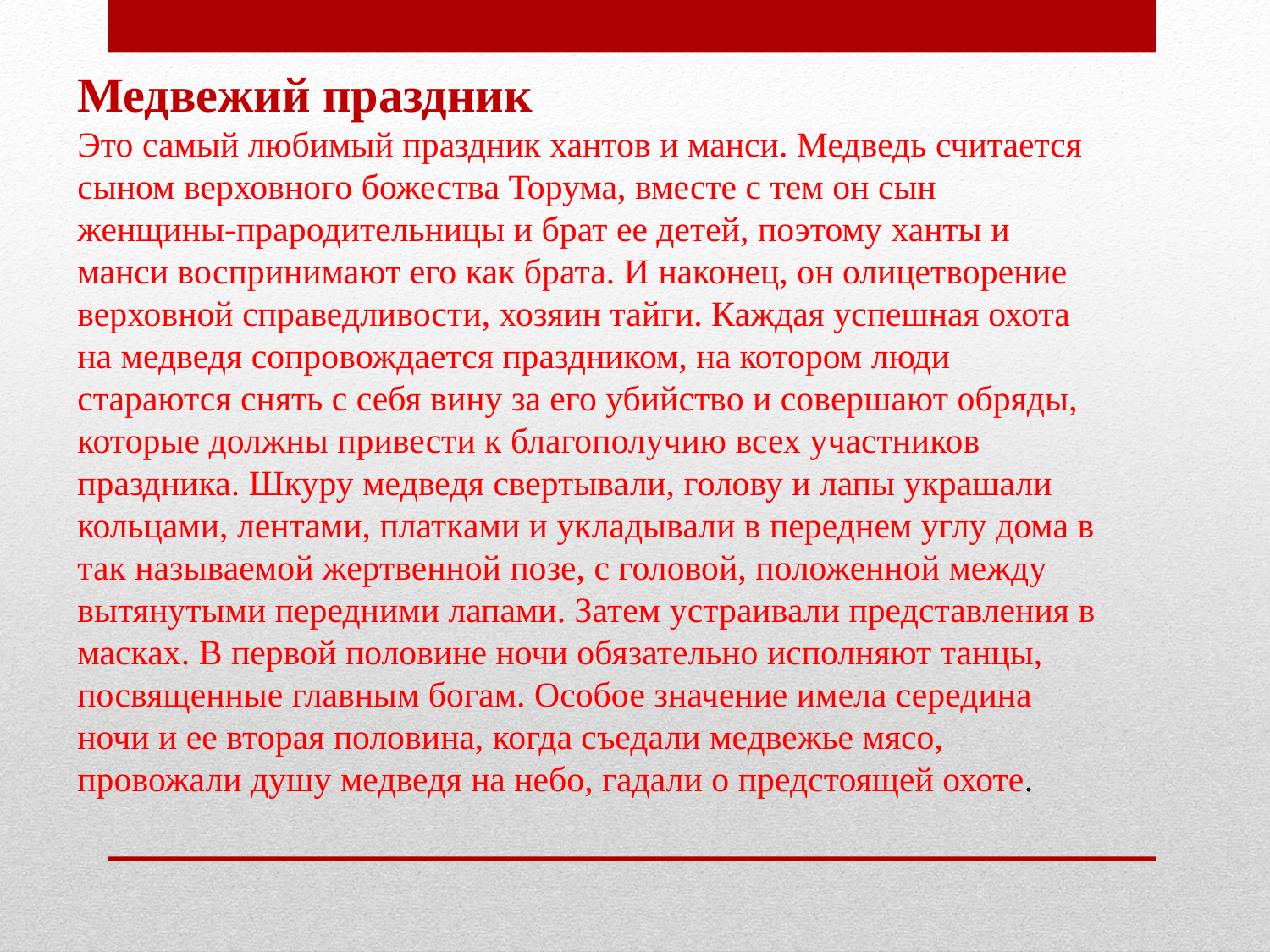

Медвежий праздник
Это самый любимый праздник хантов и манси. Медведь считается сыном верховного божества Торума, вместе с тем он сын женщины-прародительницы и брат ее детей, поэтому ханты и манси воспринимают его как брата. И наконец, он олицетворение верховной справедливости, хозяин тайги. Каждая успешная охота на медведя сопровождается праздником, на котором люди стараются снять с себя вину за его убийство и совершают обряды, которые должны привести к благополучию всех участников праздника. Шкуру медведя свертывали, голову и лапы украшали кольцами, лентами, платками и укладывали в переднем углу дома в так называемой жертвенной позе, с головой, положенной между вытянутыми передними лапами. Затем устраивали представления в масках. В первой половине ночи обязательно исполняют танцы, посвященные главным богам. Особое значение имела середина ночи и ее вторая половина, когда съедали медвежье мясо, провожали душу медведя на небо, гадали о предстоящей охоте.